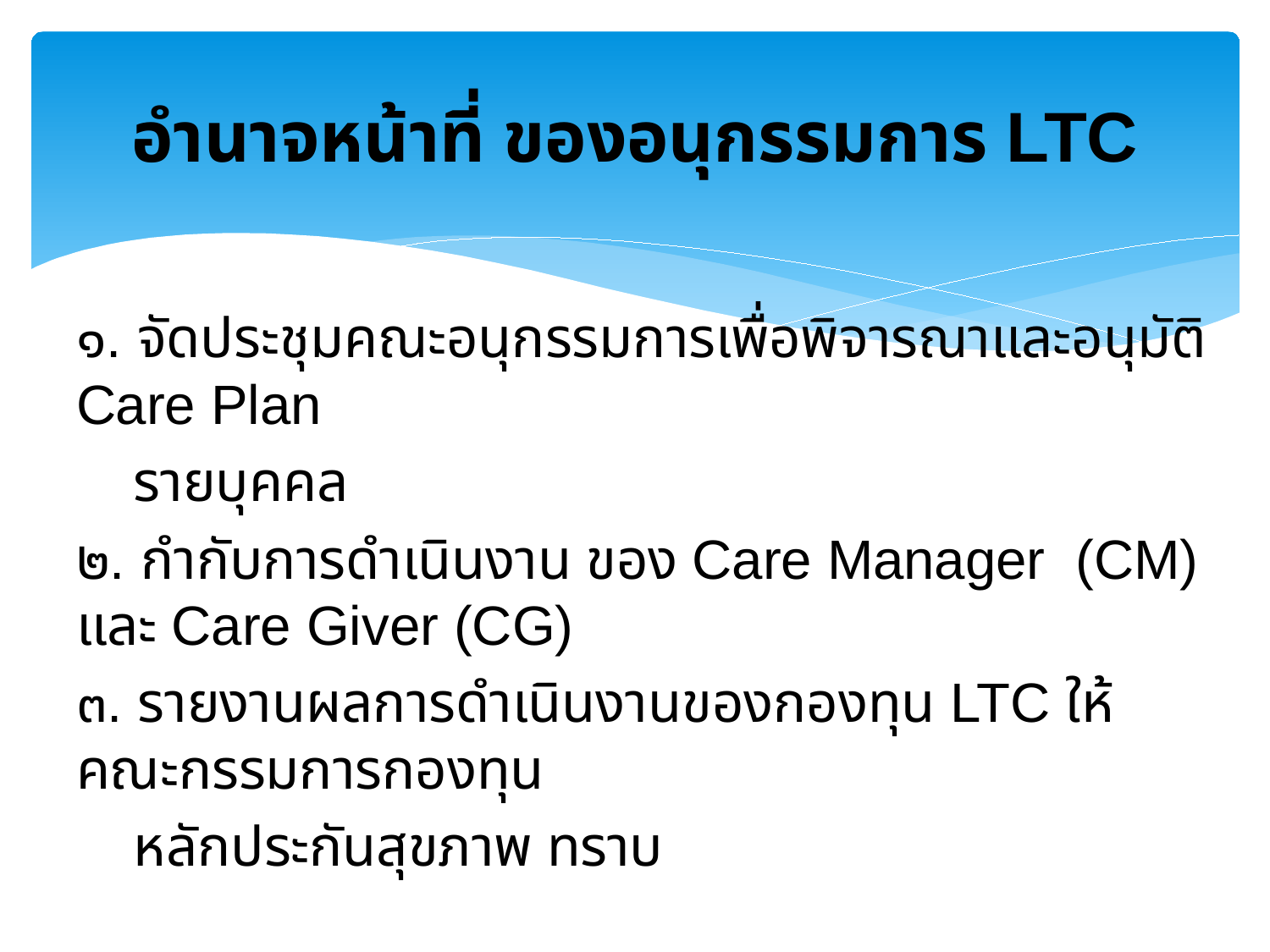

# อำนาจหน้าที่ ของอนุกรรมการ LTC
๑. จัดประชุมคณะอนุกรรมการเพื่อพิจารณาและอนุมัติ Care Plan
    รายบุคคล
๒. กำกับการดำเนินงาน ของ Care Manager  (CM) และ Care Giver (CG)
๓. รายงานผลการดำเนินงานของกองทุน LTC ให้คณะกรรมการกองทุน
    หลักประกันสุขภาพ ทราบ